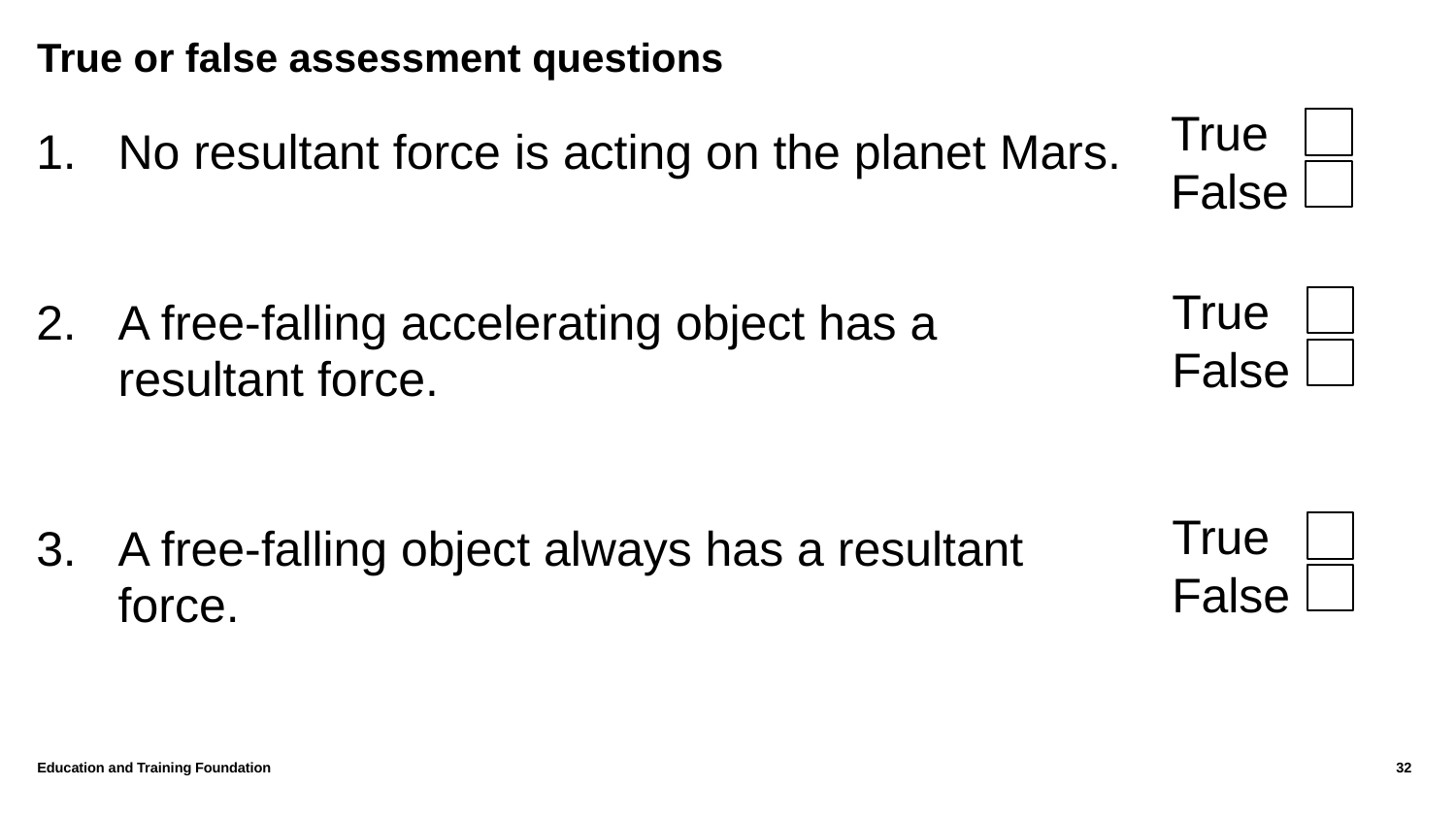

# True or false assessment questions
True
False

No resultant force is acting on the planet Mars.

A free-falling accelerating object has a resultant force.

A free-falling object always has a resultant force.

True
False

True
False

Education and Training Foundation
32